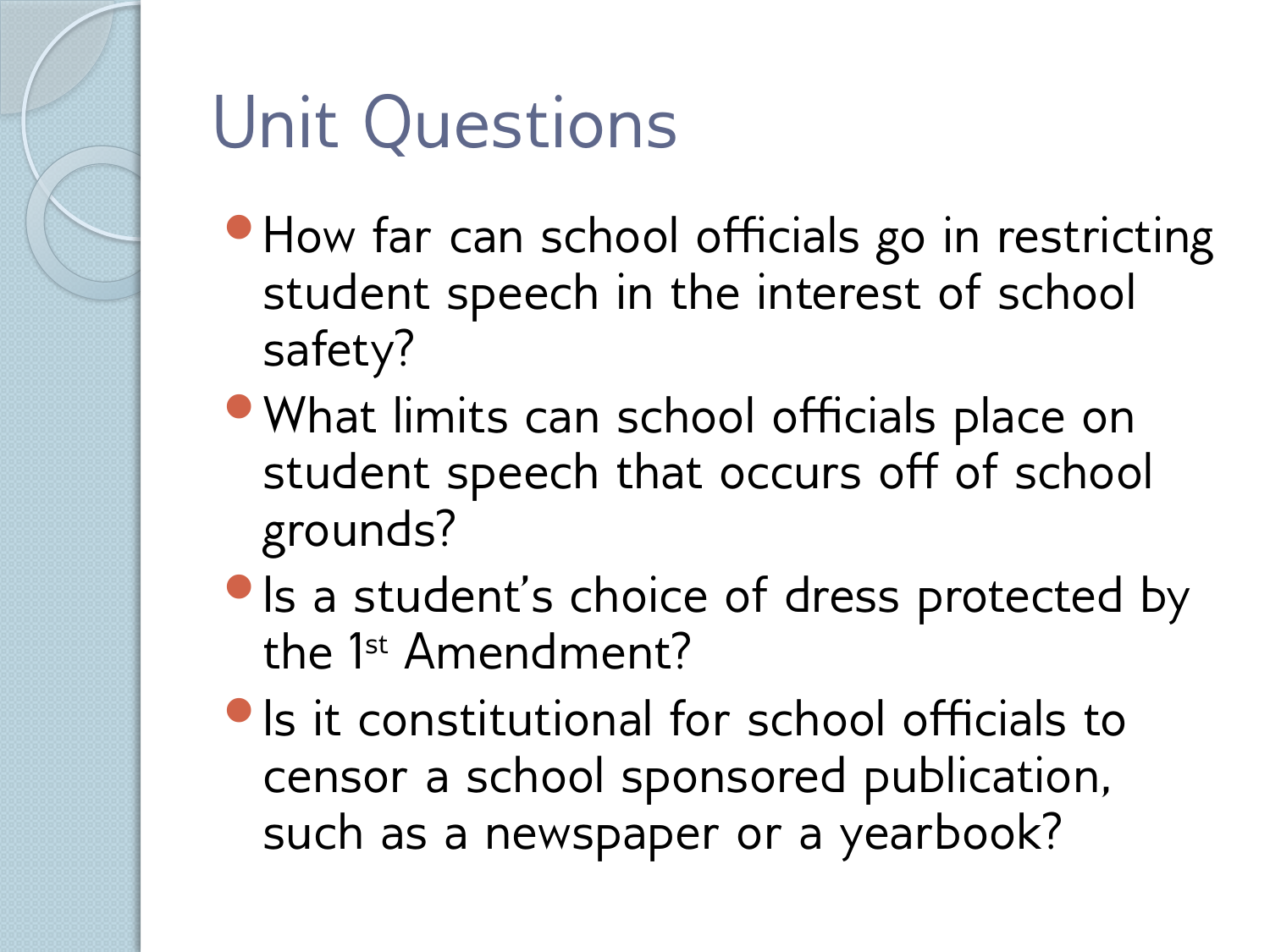

# Unit Questions
How far can school officials go in restricting student speech in the interest of school safety?
What limits can school officials place on student speech that occurs off of school grounds?
Is a student’s choice of dress protected by the 1st Amendment?
Is it constitutional for school officials to censor a school sponsored publication, such as a newspaper or a yearbook?